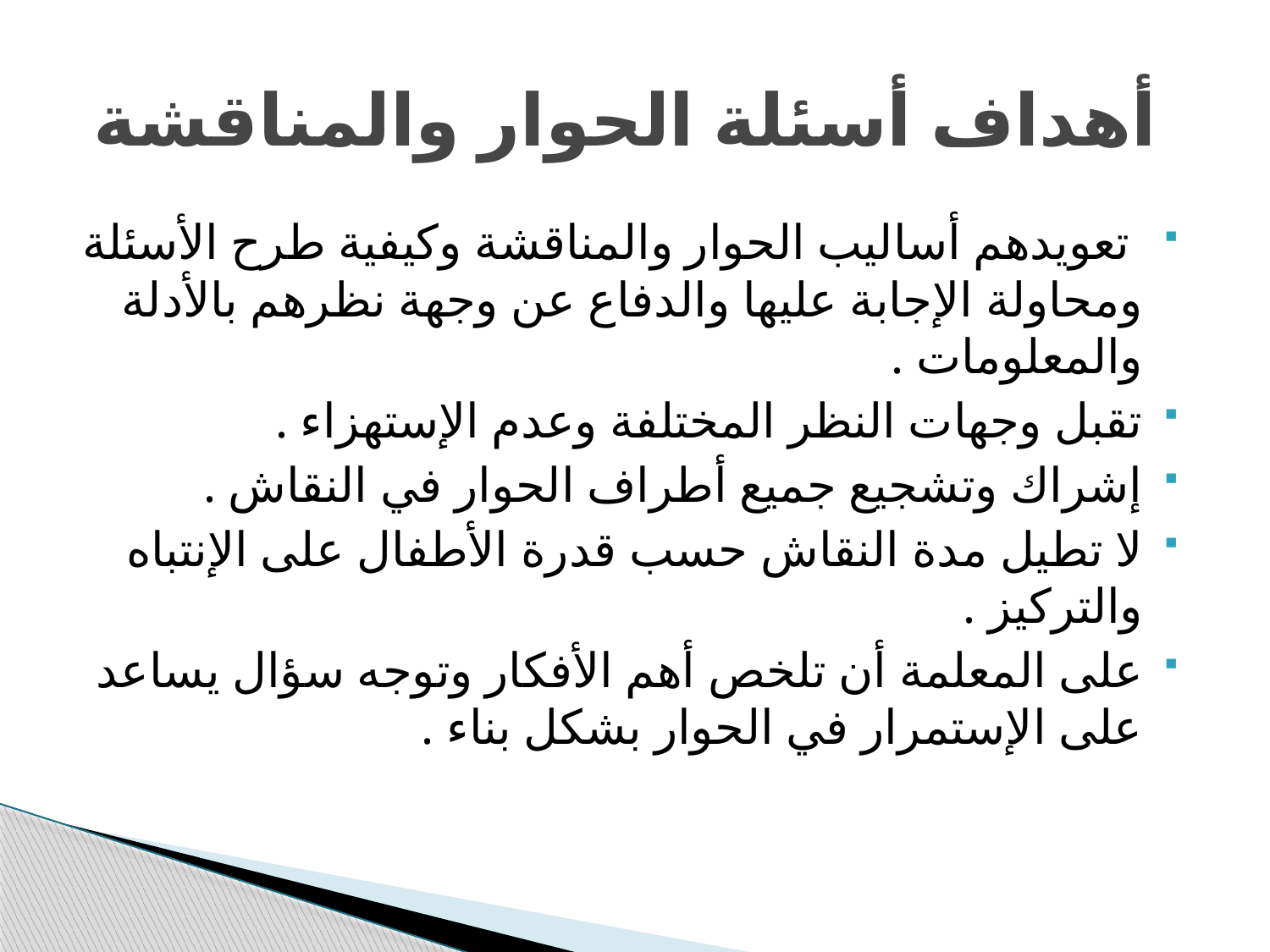

# أهداف أسئلة الحوار والمناقشة
 تعويدهم أساليب الحوار والمناقشة وكيفية طرح الأسئلة ومحاولة الإجابة عليها والدفاع عن وجهة نظرهم بالأدلة والمعلومات .
تقبل وجهات النظر المختلفة وعدم الإستهزاء .
إشراك وتشجيع جميع أطراف الحوار في النقاش .
لا تطيل مدة النقاش حسب قدرة الأطفال على الإنتباه والتركيز .
على المعلمة أن تلخص أهم الأفكار وتوجه سؤال يساعد على الإستمرار في الحوار بشكل بناء .